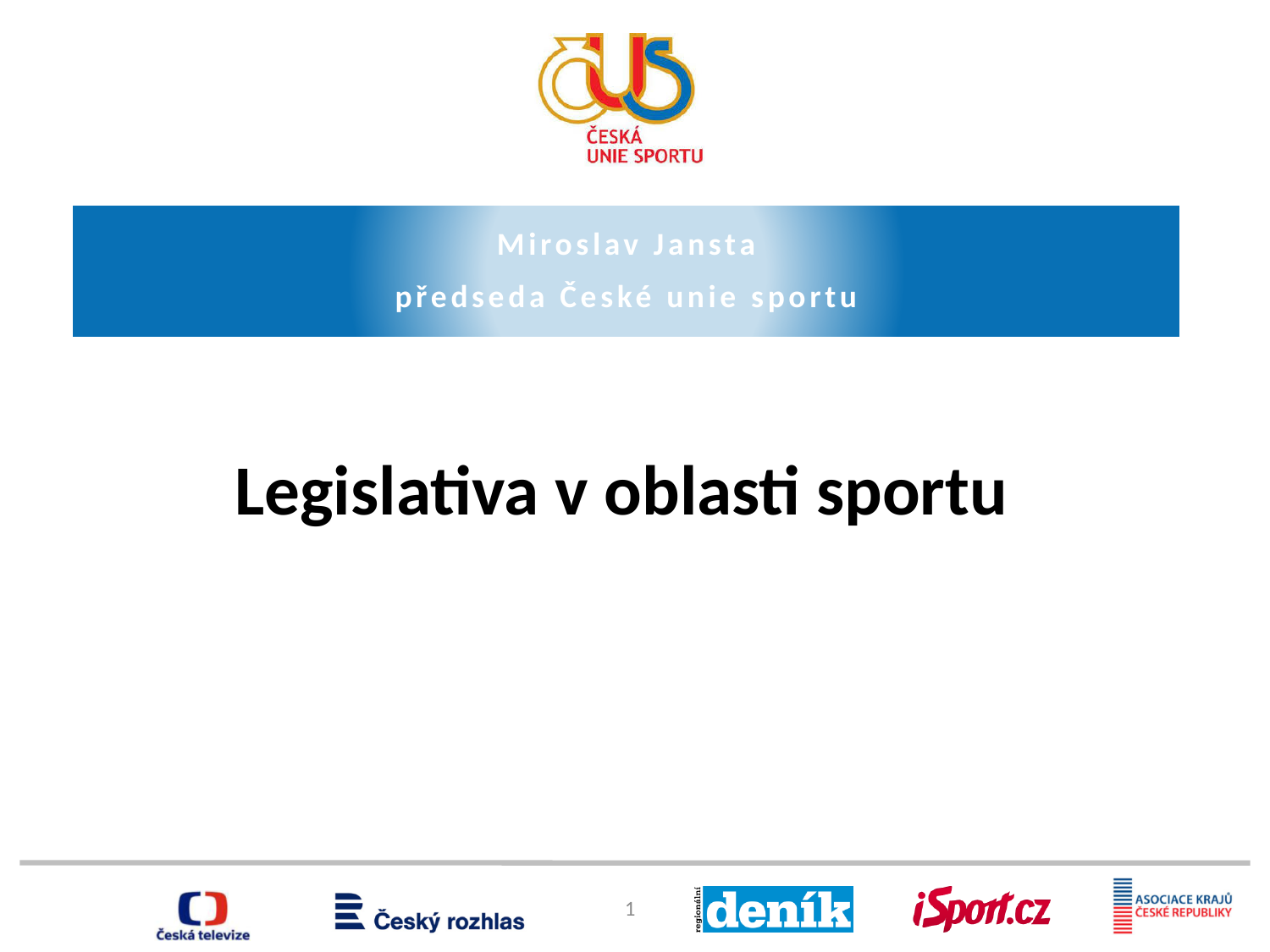

Miroslav Jansta
předseda České unie sportu
Legislativa v oblasti sportu

1